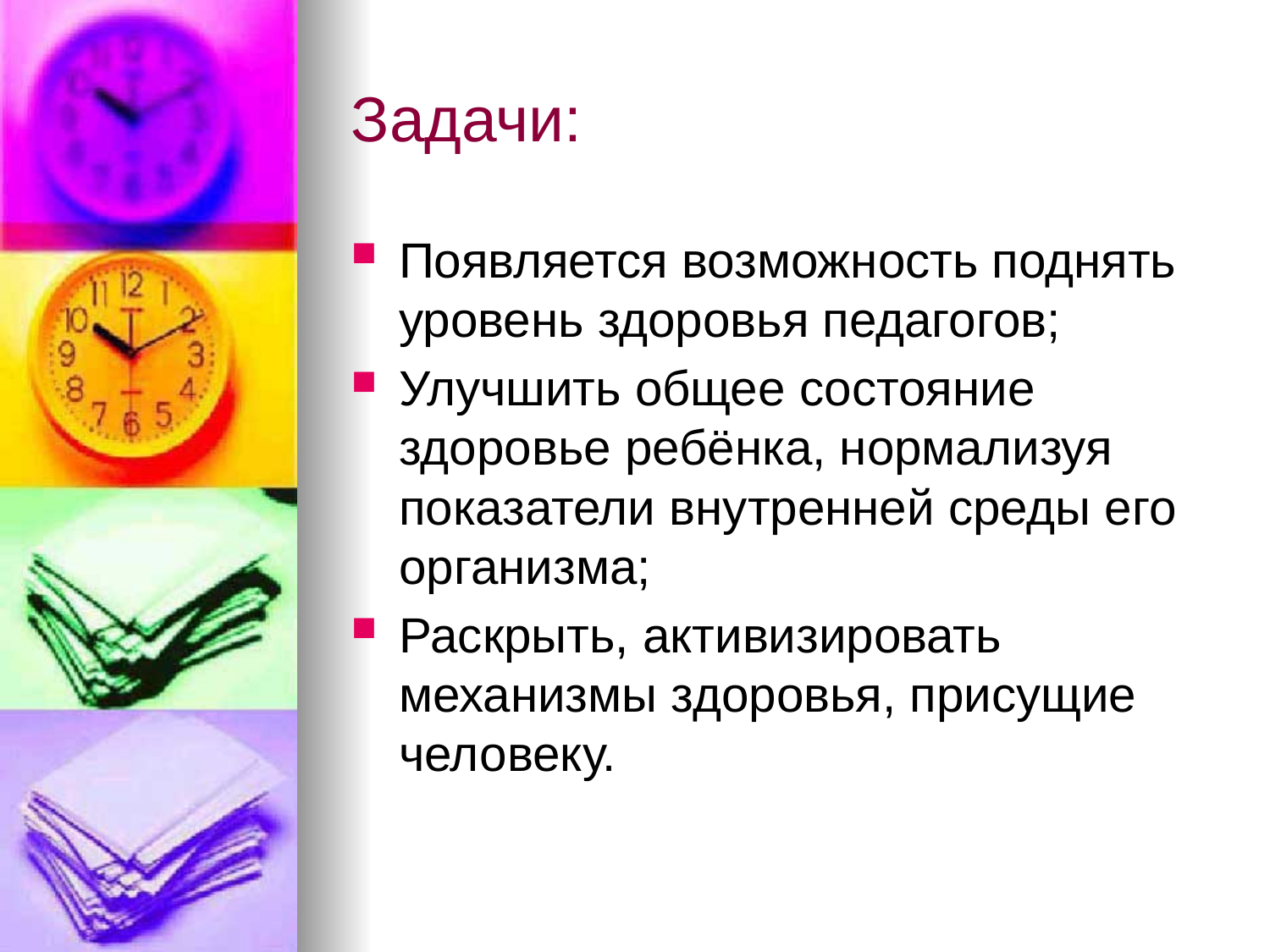

# Задачи:
Появляется возможность поднять уровень здоровья педагогов;
Улучшить общее состояние здоровье ребёнка, нормализуя показатели внутренней среды его организма;
Раскрыть, активизировать механизмы здоровья, присущие человеку.